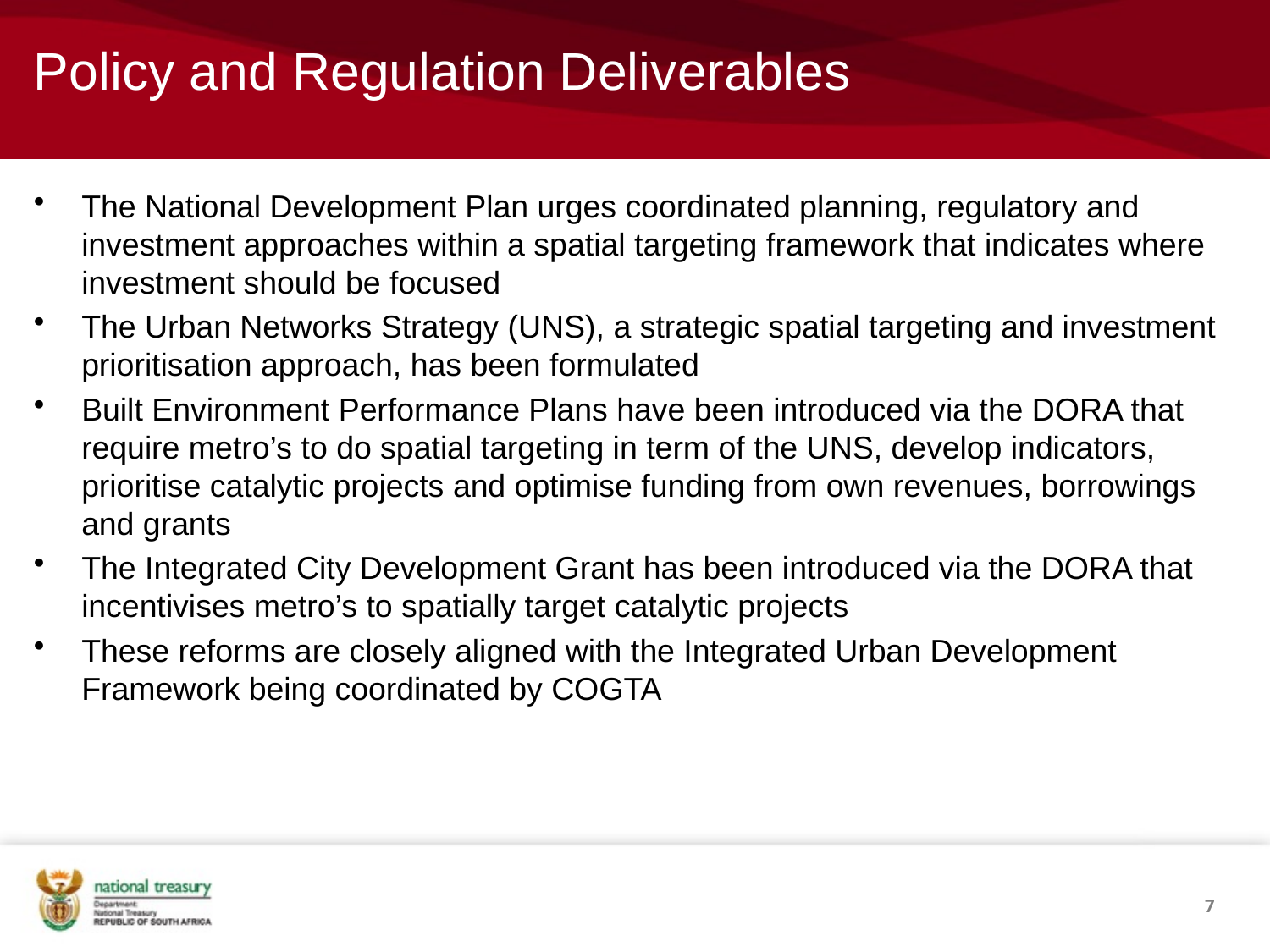

# Policy and Regulation Deliverables
The National Development Plan urges coordinated planning, regulatory and investment approaches within a spatial targeting framework that indicates where investment should be focused
The Urban Networks Strategy (UNS), a strategic spatial targeting and investment prioritisation approach, has been formulated
Built Environment Performance Plans have been introduced via the DORA that require metro’s to do spatial targeting in term of the UNS, develop indicators, prioritise catalytic projects and optimise funding from own revenues, borrowings and grants
The Integrated City Development Grant has been introduced via the DORA that incentivises metro’s to spatially target catalytic projects
These reforms are closely aligned with the Integrated Urban Development Framework being coordinated by COGTA

7